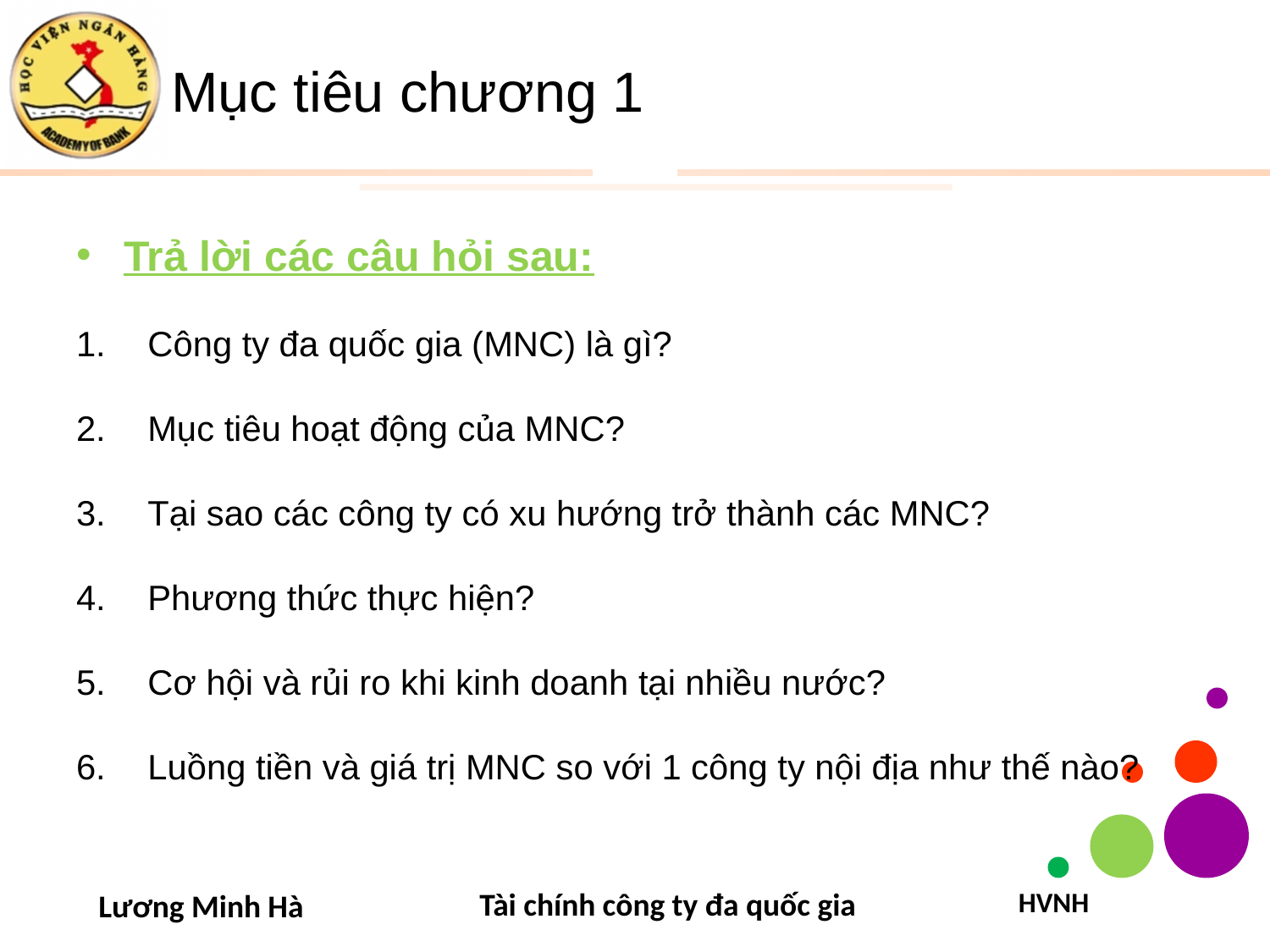

# Mục tiêu chương 1
Trả lời các câu hỏi sau:
Công ty đa quốc gia (MNC) là gì?
Mục tiêu hoạt động của MNC?
Tại sao các công ty có xu hướng trở thành các MNC?
Phương thức thực hiện?
Cơ hội và rủi ro khi kinh doanh tại nhiều nước?
Luồng tiền và giá trị MNC so với 1 công ty nội địa như thế nào?